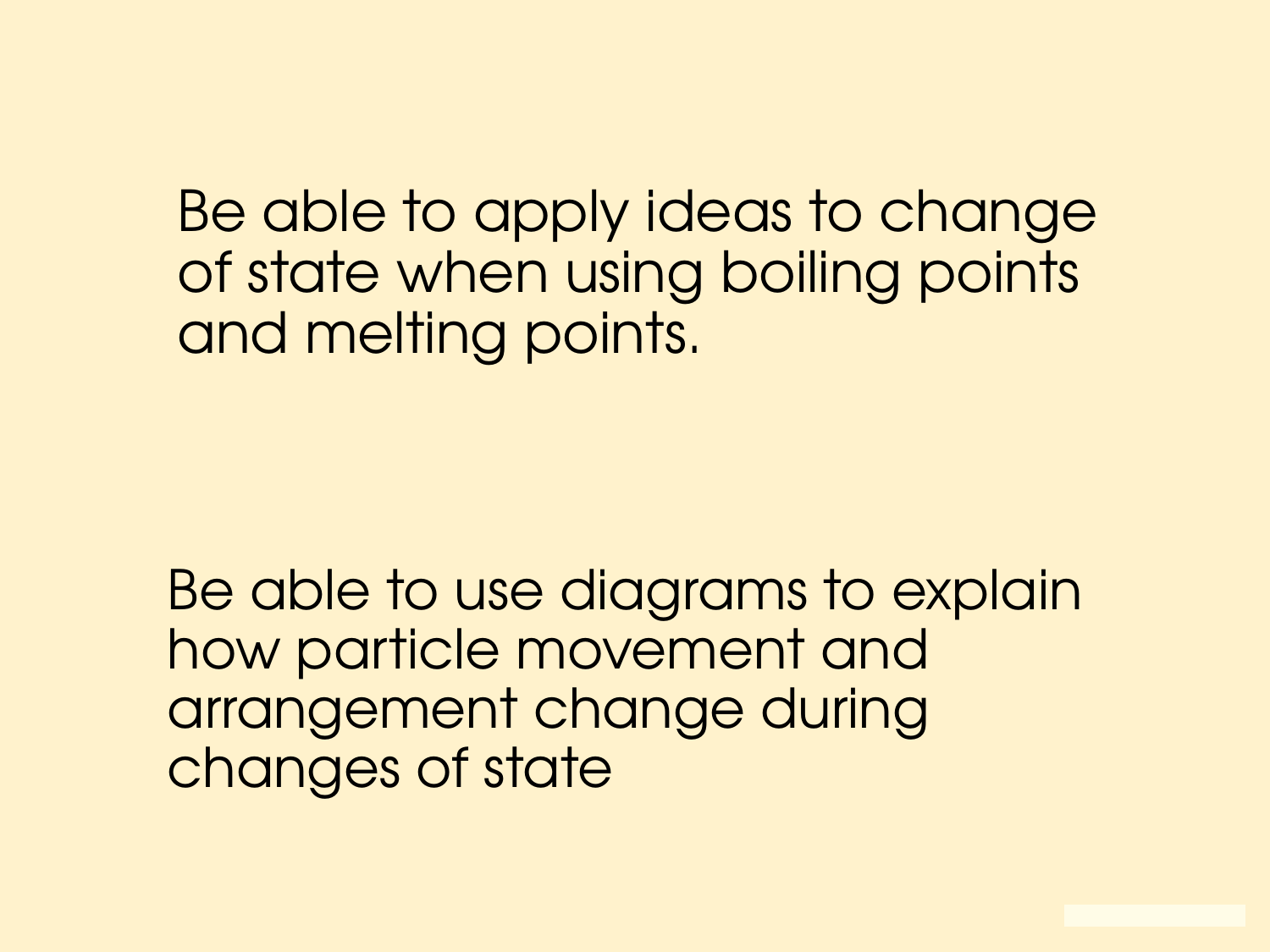

Be able to apply ideas to change of state when using boiling points and melting points.
Be able to use diagrams to explain how particle movement and arrangement change during changes of state